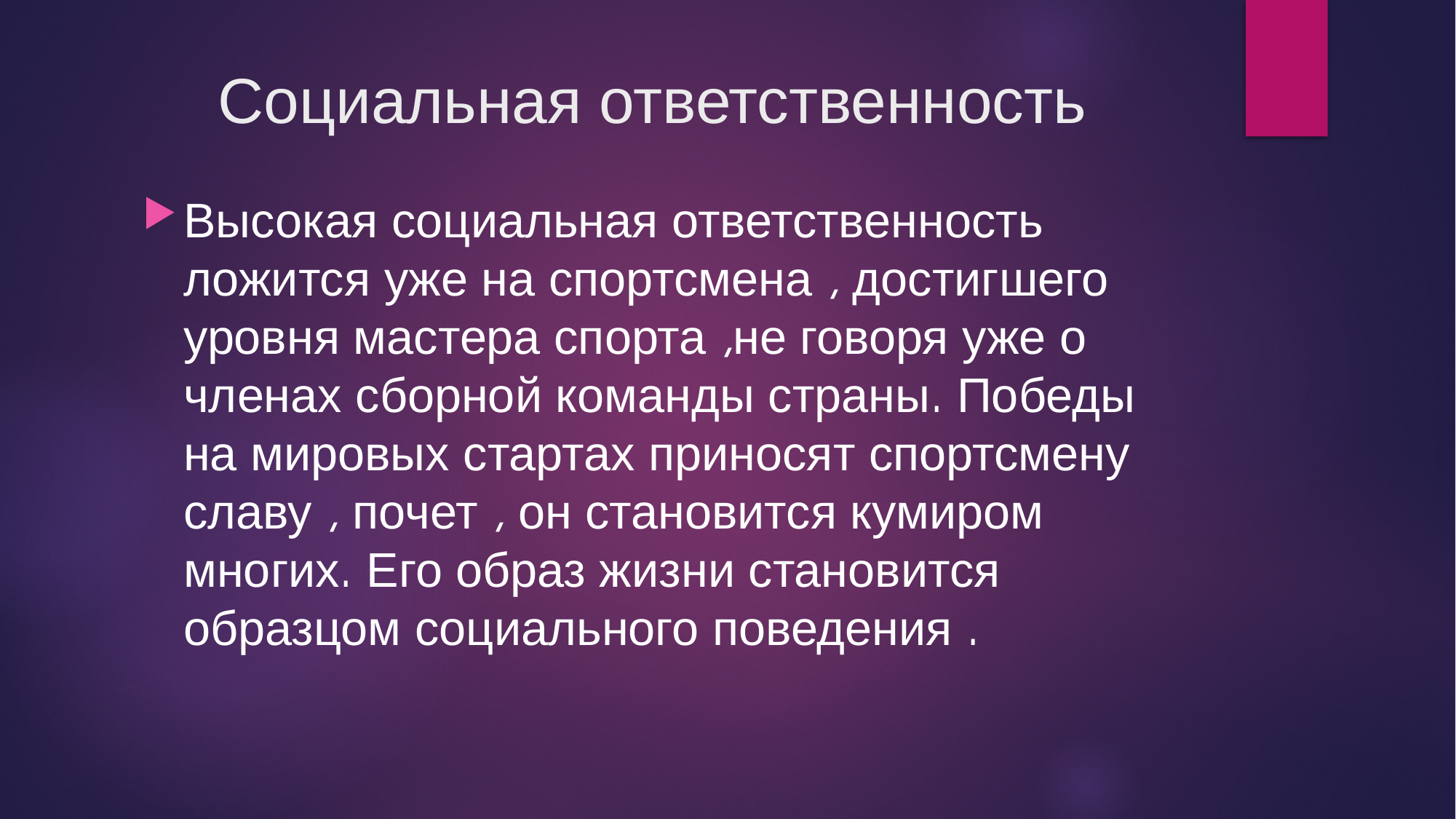

# Социальная ответственность
Высокая социальная ответственность ложится уже на спортсмена , достигшего уровня мастера спорта ,не говоря уже о членах сборной команды страны. Победы на мировых стартах приносят спортсмену славу , почет , он становится кумиром многих. Его образ жизни становится образцом социального поведения .